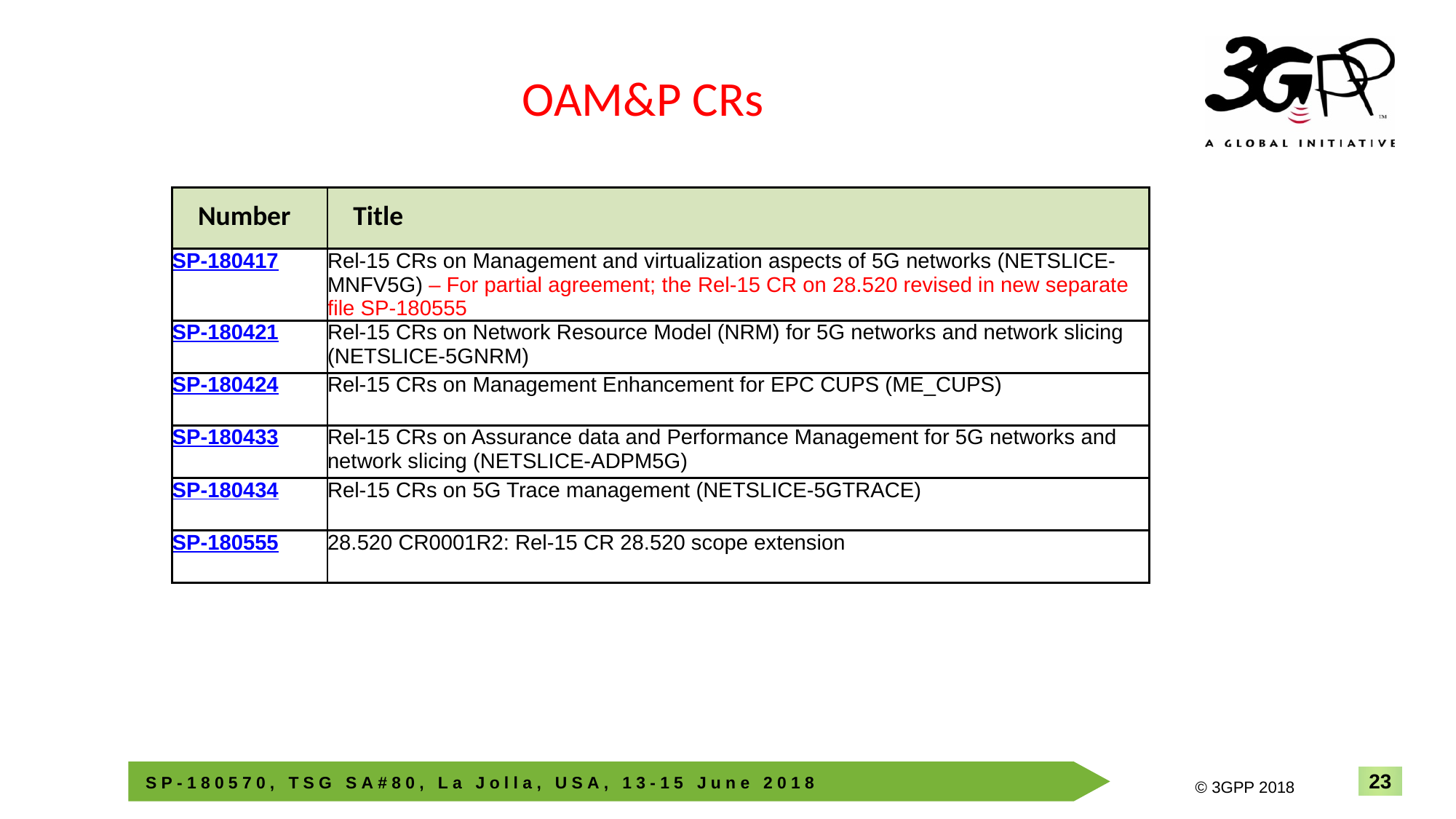

OAM&P CRs
| Number | Title |
| --- | --- |
| SP-180417 | Rel-15 CRs on Management and virtualization aspects of 5G networks (NETSLICE-MNFV5G) – For partial agreement; the Rel-15 CR on 28.520 revised in new separate file SP-180555 |
| SP-180421 | Rel-15 CRs on Network Resource Model (NRM) for 5G networks and network slicing (NETSLICE-5GNRM) |
| SP-180424 | Rel-15 CRs on Management Enhancement for EPC CUPS (ME\_CUPS) |
| SP-180433 | Rel-15 CRs on Assurance data and Performance Management for 5G networks and network slicing (NETSLICE-ADPM5G) |
| SP-180434 | Rel-15 CRs on 5G Trace management (NETSLICE-5GTRACE) |
| SP-180555 | 28.520 CR0001R2: Rel-15 CR 28.520 scope extension |